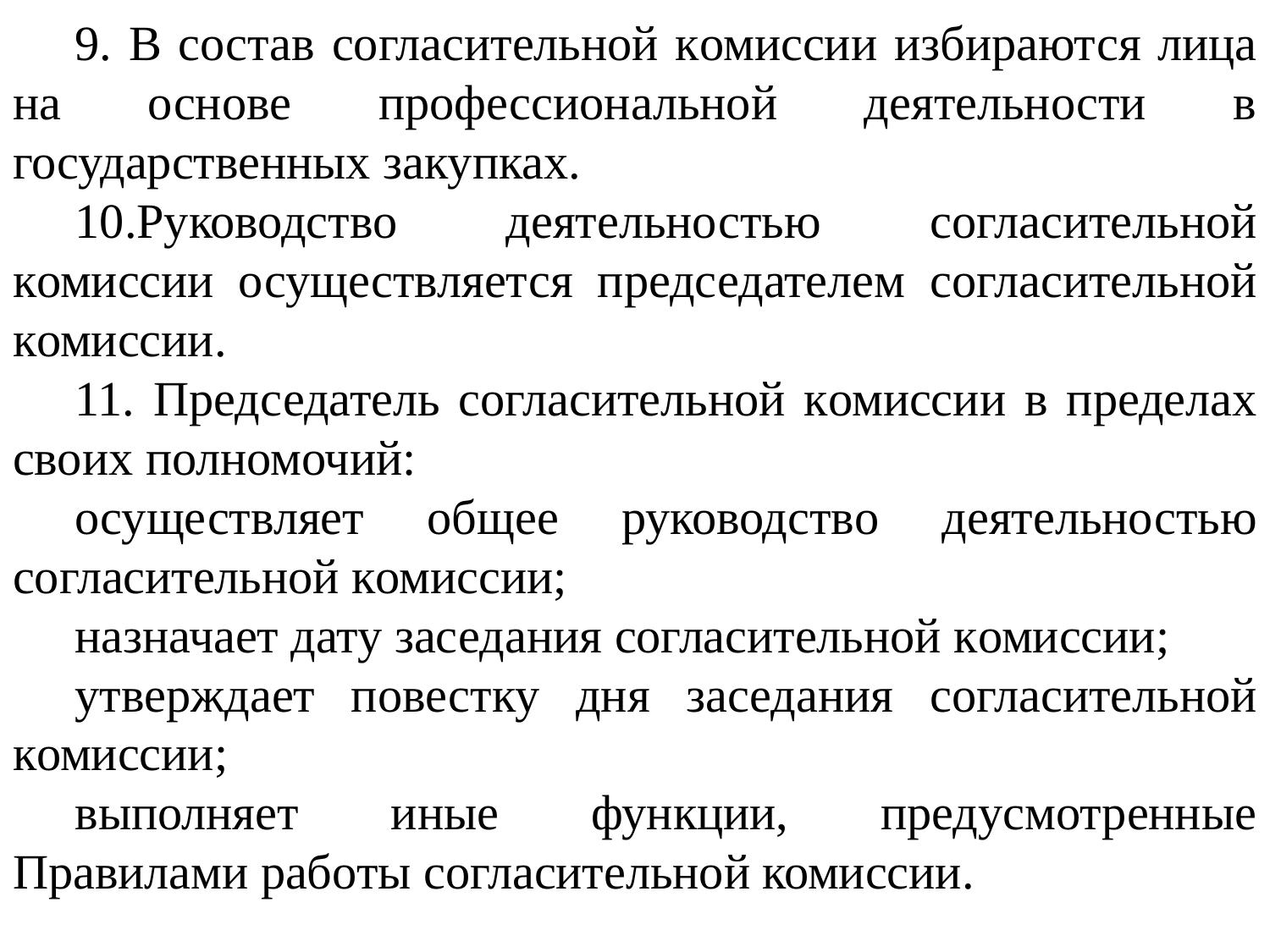

9. В состав согласительной комиссии избираются лица на основе профессиональной деятельности в государственных закупках.
10.Руководство деятельностью согласительной комиссии осуществляется председателем согласительной комиссии.
11. Председатель согласительной комиссии в пределах своих полномочий:
осуществляет общее руководство деятельностью согласительной комиссии;
назначает дату заседания согласительной комиссии;
утверждает повестку дня заседания согласительной комиссии;
выполняет иные функции, предусмотренные Правилами работы согласительной комиссии.